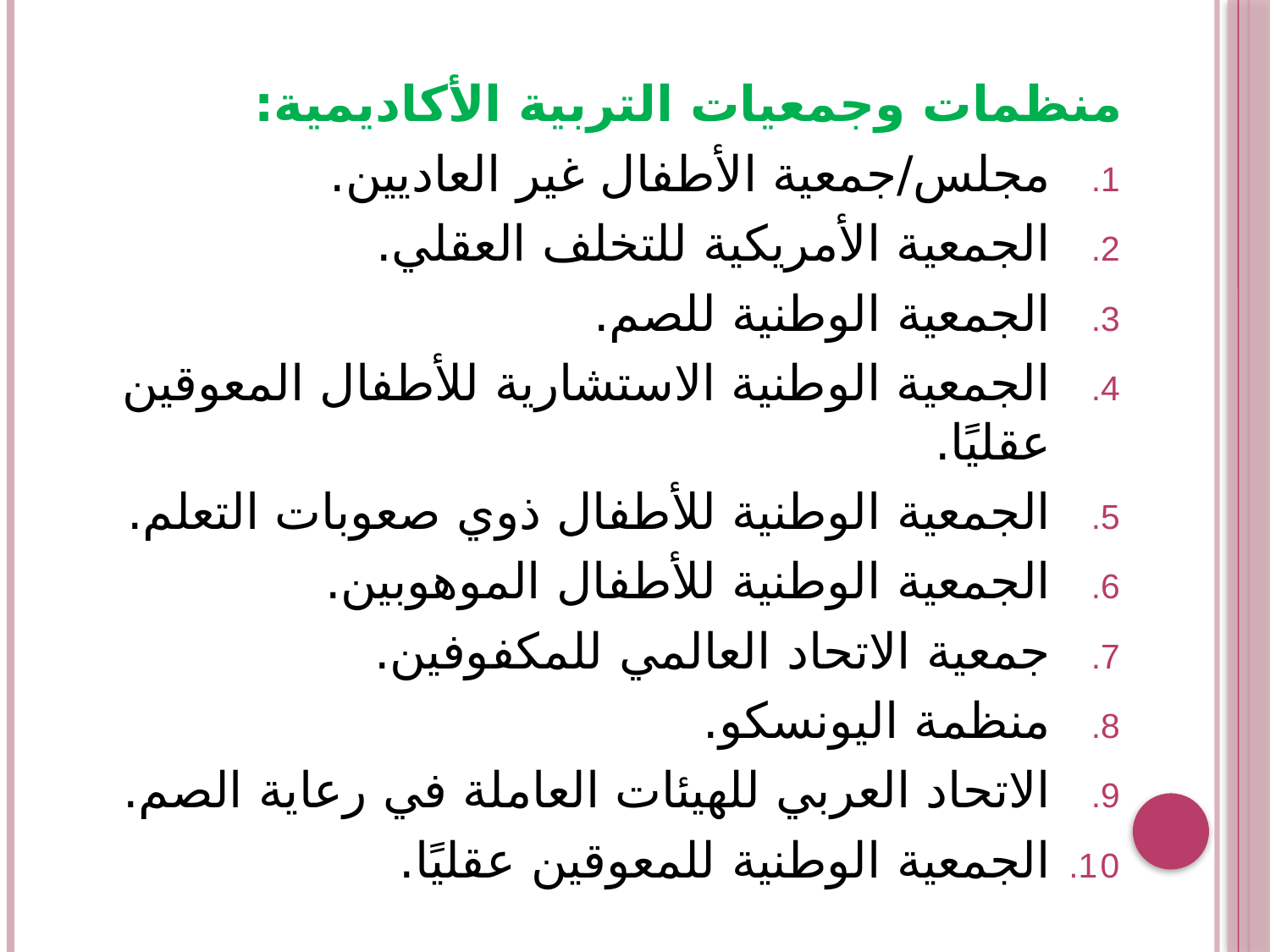

منظمات وجمعيات التربية الأكاديمية:
مجلس/جمعية الأطفال غير العاديين.
الجمعية الأمريكية للتخلف العقلي.
الجمعية الوطنية للصم.
الجمعية الوطنية الاستشارية للأطفال المعوقين عقليًا.
الجمعية الوطنية للأطفال ذوي صعوبات التعلم.
الجمعية الوطنية للأطفال الموهوبين.
جمعية الاتحاد العالمي للمكفوفين.
منظمة اليونسكو.
الاتحاد العربي للهيئات العاملة في رعاية الصم.
الجمعية الوطنية للمعوقين عقليًا.